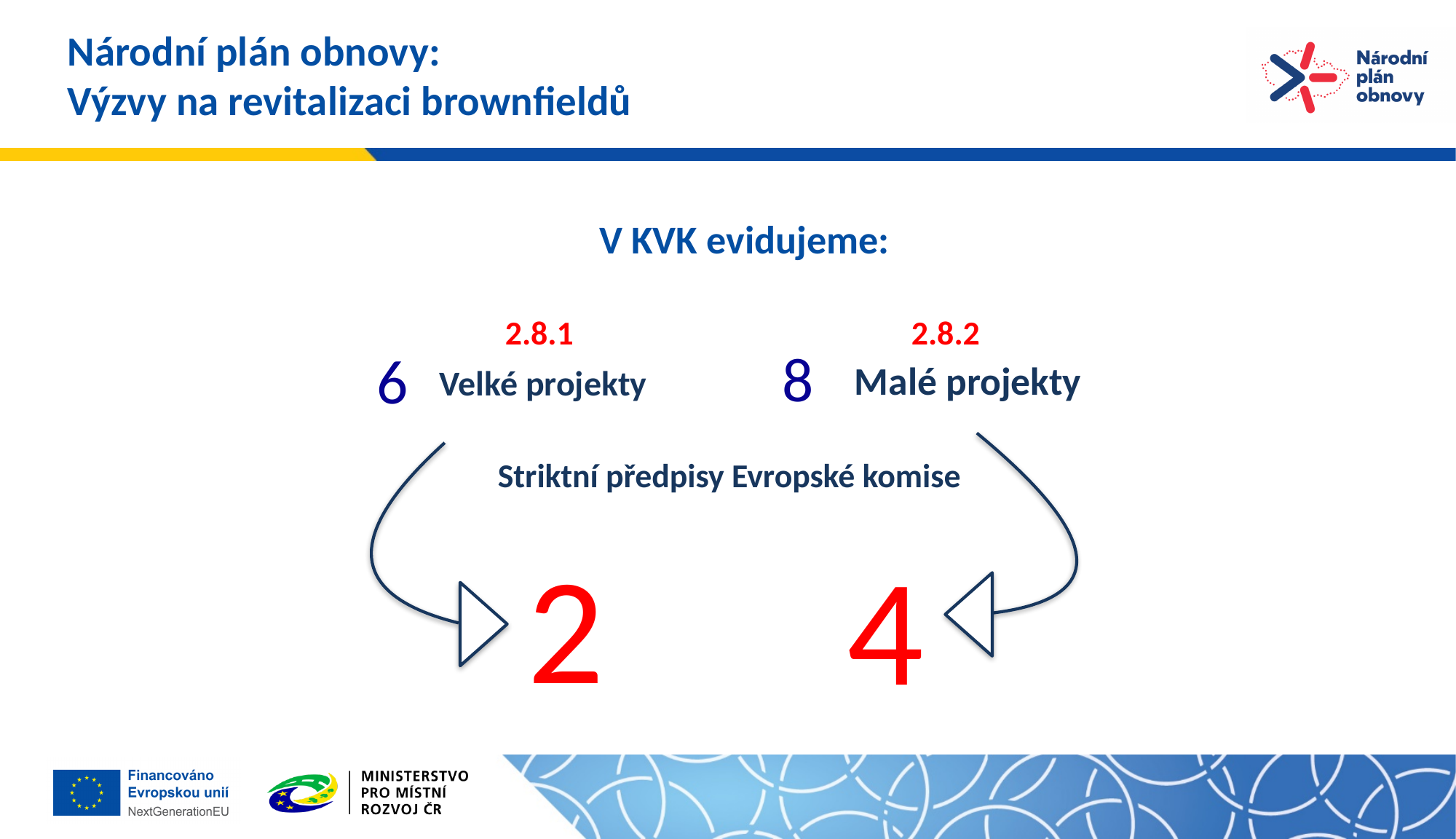

# Národní plán obnovy: Výzvy na revitalizaci brownfieldů
   V KVK evidujeme:
2.8.1

2.8.2

 8
6
Malé projekty
Velké projekty

Striktní předpisy Evropské komise
2
4